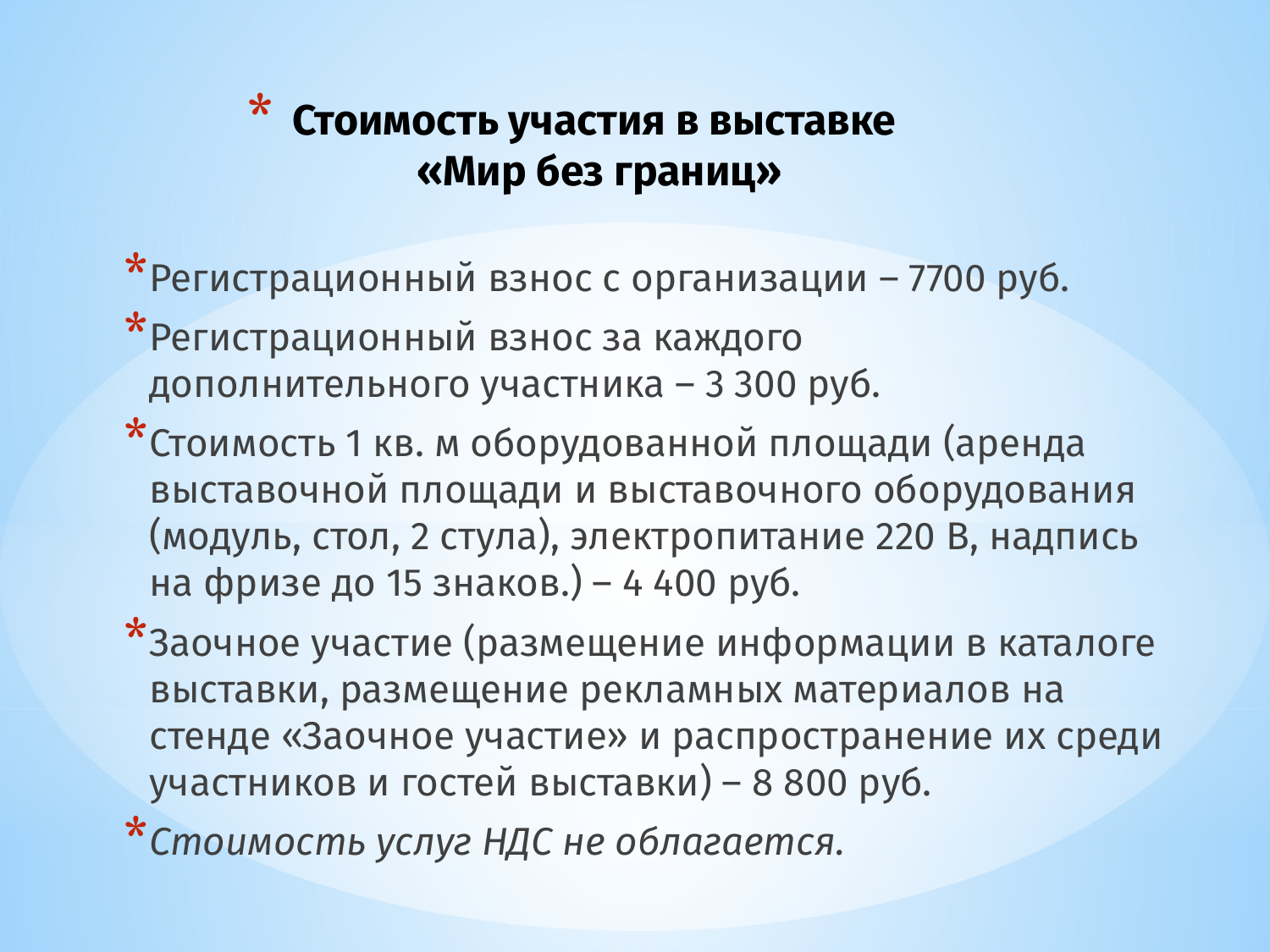

# Стоимость участия в выставке «Мир без границ»
Регистрационный взнос с организации – 7700 руб.
Регистрационный взнос за каждого дополнительного участника – 3 300 руб.
Стоимость 1 кв. м оборудованной площади (аренда выставочной площади и выставочного оборудования (модуль, стол, 2 стула), электропитание 220 В, надпись на фризе до 15 знаков.) – 4 400 руб.
Заочное участие (размещение информации в каталоге выставки, размещение рекламных материалов на стенде «Заочное участие» и распространение их среди участников и гостей выставки) – 8 800 руб.
Стоимость услуг НДС не облагается.